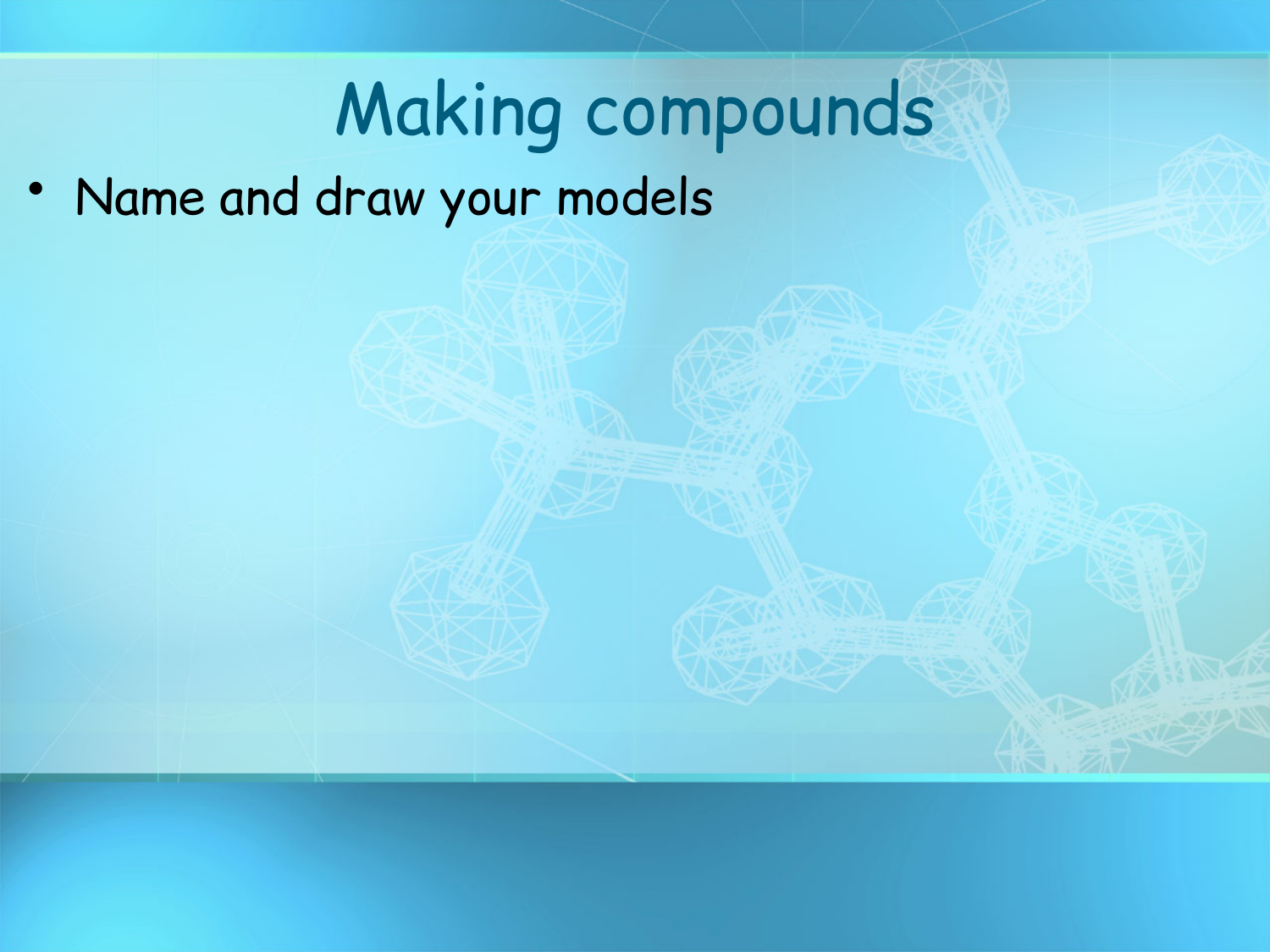

# Making compounds
Name and draw your models